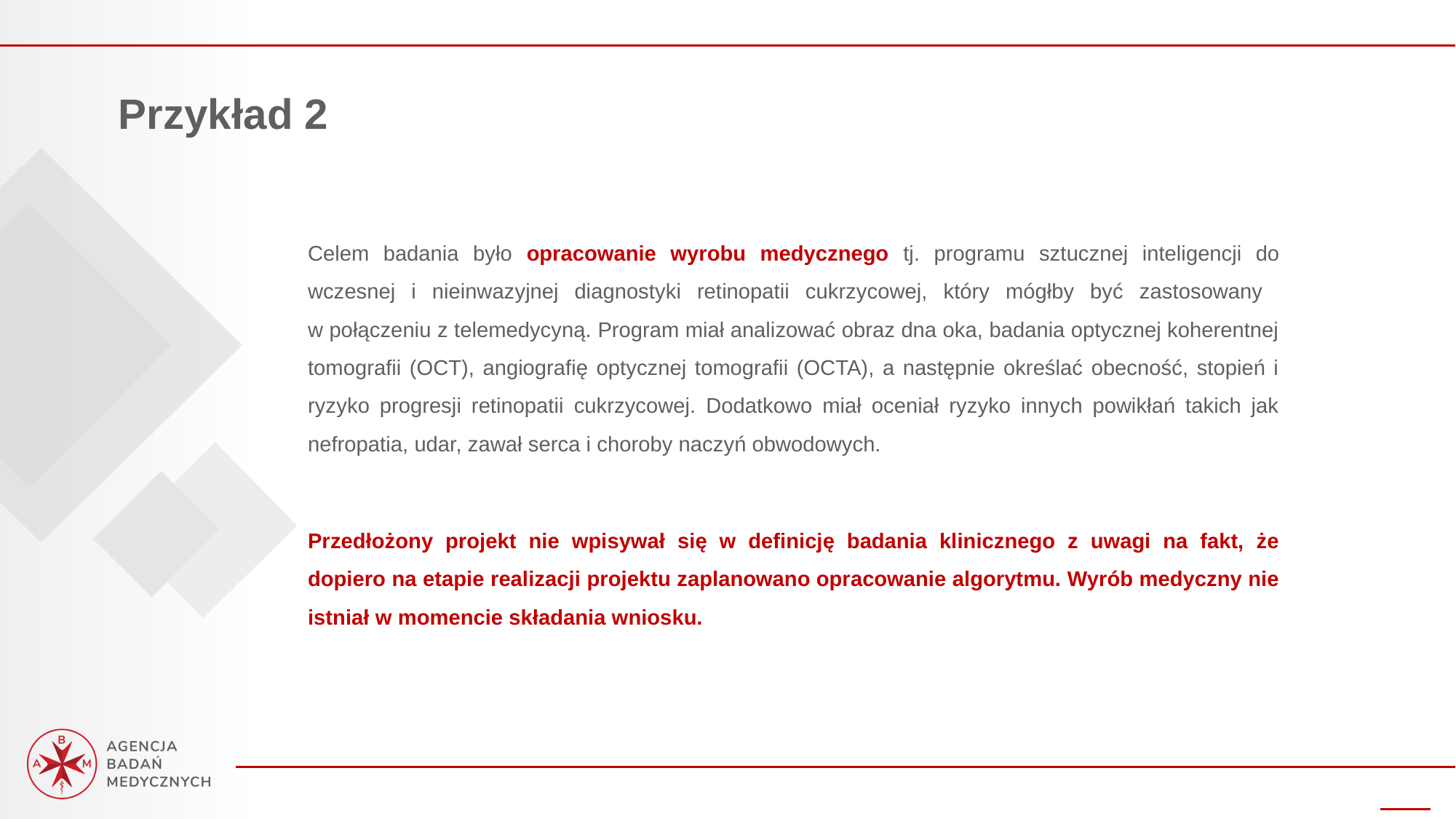

Przykład 2

Celem badania było opracowanie wyrobu medycznego tj. programu sztucznej inteligencji do wczesnej i nieinwazyjnej diagnostyki retinopatii cukrzycowej, który mógłby być zastosowany
w połączeniu z telemedycyną. Program miał analizować obraz dna oka, badania optycznej koherentnej tomografii (OCT), angiografię optycznej tomografii (OCTA), a następnie określać obecność, stopień i ryzyko progresji retinopatii cukrzycowej. Dodatkowo miał oceniał ryzyko innych powikłań takich jak nefropatia, udar, zawał serca i choroby naczyń obwodowych.

Przedłożony projekt nie wpisywał się w definicję badania klinicznego z uwagi na fakt, że dopiero na etapie realizacji projektu zaplanowano opracowanie algorytmu. Wyrób medyczny nie istniał w momencie składania wniosku.